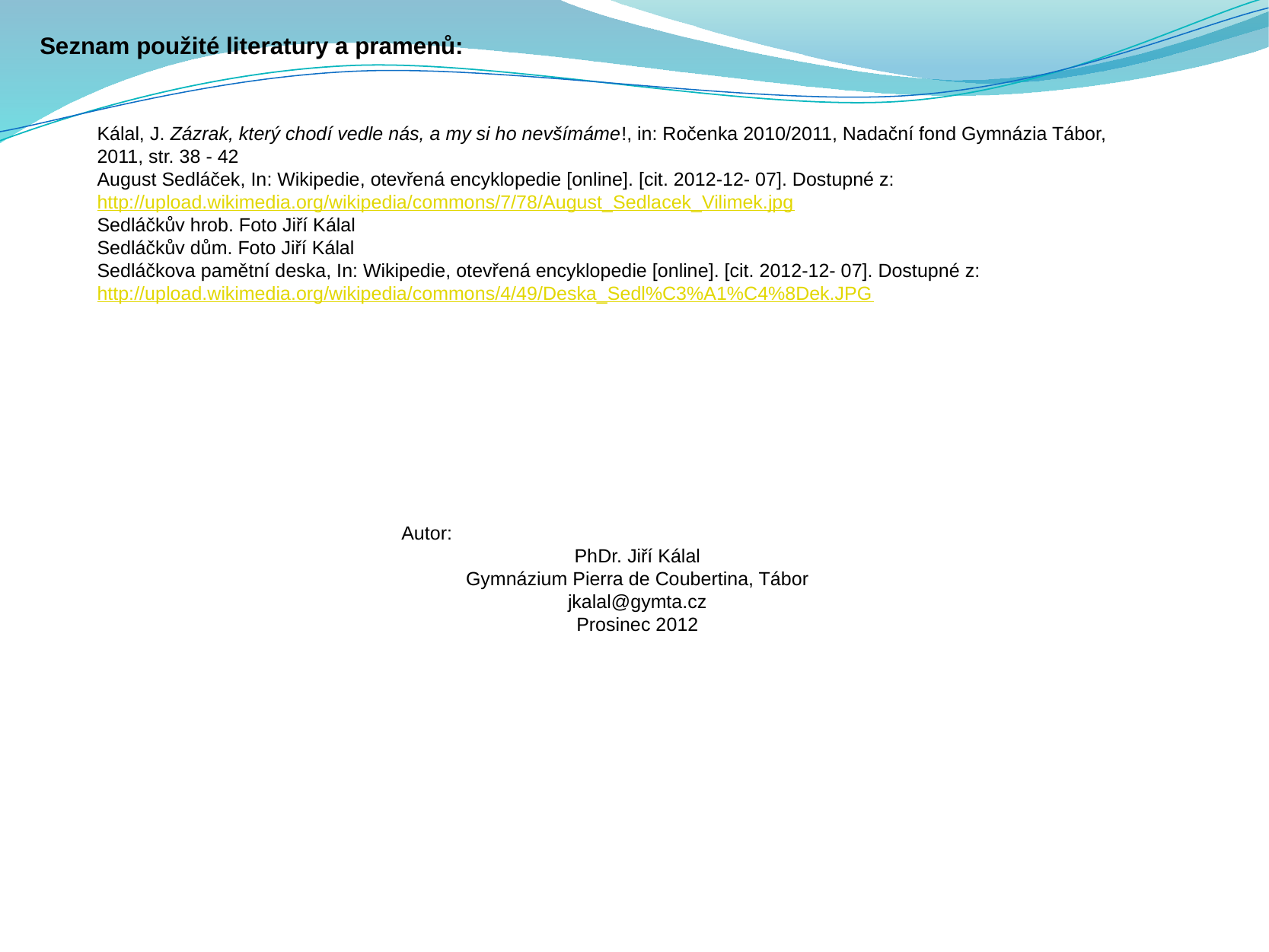

Seznam použité literatury a pramenů:
Kálal, J. Zázrak, který chodí vedle nás, a my si ho nevšímáme!, in: Ročenka 2010/2011, Nadační fond Gymnázia Tábor, 2011, str. 38 - 42
August Sedláček, In: Wikipedie, otevřená encyklopedie [online]. [cit. 2012-12- 07]. Dostupné z: http://upload.wikimedia.org/wikipedia/commons/7/78/August_Sedlacek_Vilimek.jpg
Sedláčkův hrob. Foto Jiří Kálal
Sedláčkův dům. Foto Jiří Kálal
Sedláčkova pamětní deska, In: Wikipedie, otevřená encyklopedie [online]. [cit. 2012-12- 07]. Dostupné z: http://upload.wikimedia.org/wikipedia/commons/4/49/Deska_Sedl%C3%A1%C4%8Dek.JPG

Autor:
PhDr. Jiří Kálal
Gymnázium Pierra de Coubertina, Tábor
jkalal@gymta.cz
Prosinec 2012